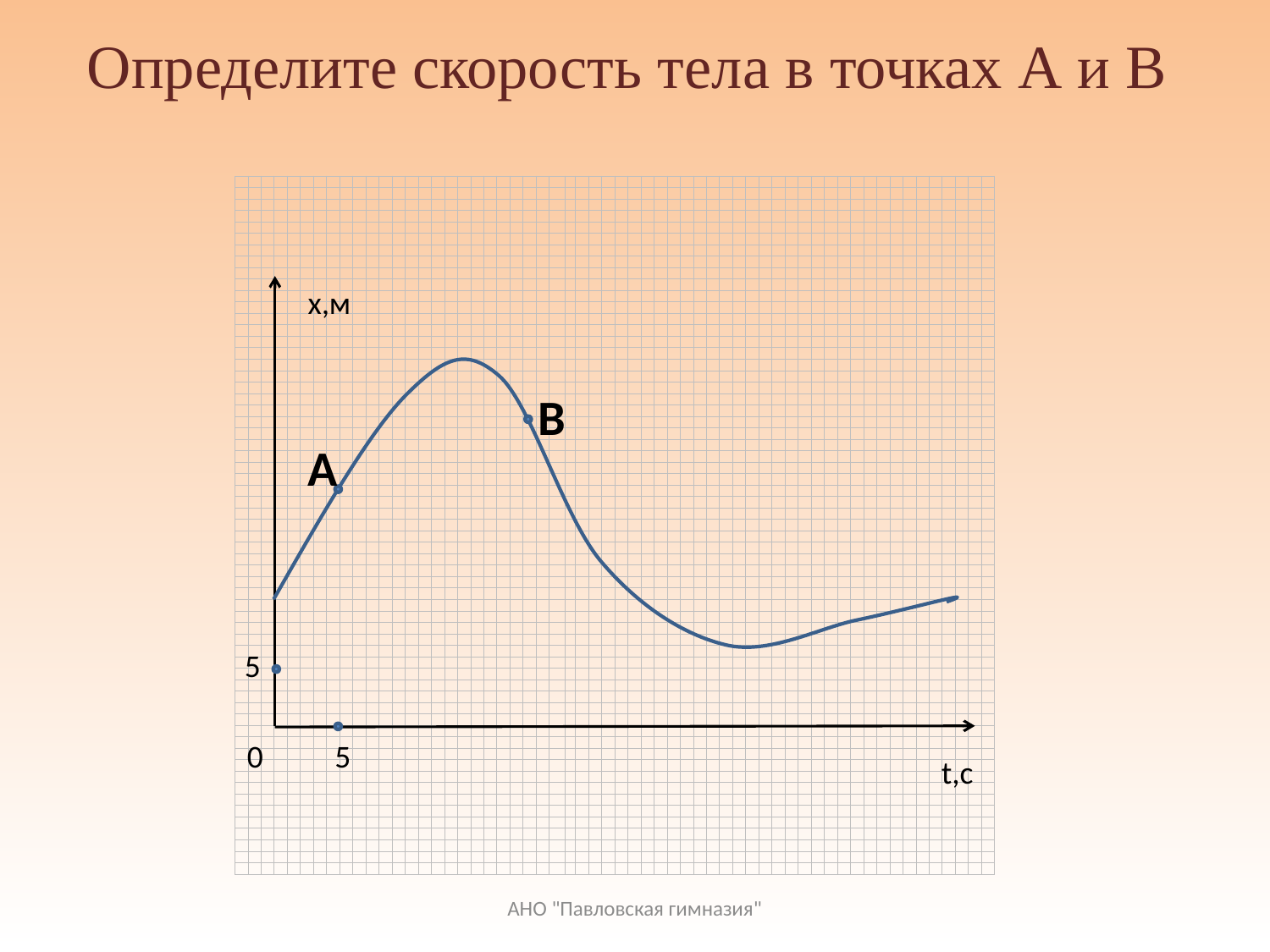

Определите скорость тела в точках А и В
|  |  |  |  |  |  |  |  |  |  |  |  |  |  |  |  |  |  |  |  |  |  |  |  |  |  |  |  |  |  |  |  |  |  |  |  |  |  |  |  |  |  |  |  |  |  |  |  |  |  |  |  |  |  |  |  |  |  |
| --- | --- | --- | --- | --- | --- | --- | --- | --- | --- | --- | --- | --- | --- | --- | --- | --- | --- | --- | --- | --- | --- | --- | --- | --- | --- | --- | --- | --- | --- | --- | --- | --- | --- | --- | --- | --- | --- | --- | --- | --- | --- | --- | --- | --- | --- | --- | --- | --- | --- | --- | --- | --- | --- | --- | --- | --- | --- |
|  |  |  |  |  |  |  |  |  |  |  |  |  |  |  |  |  |  |  |  |  |  |  |  |  |  |  |  |  |  |  |  |  |  |  |  |  |  |  |  |  |  |  |  |  |  |  |  |  |  |  |  |  |  |  |  |  |  |
|  |  |  |  |  |  |  |  |  |  |  |  |  |  |  |  |  |  |  |  |  |  |  |  |  |  |  |  |  |  |  |  |  |  |  |  |  |  |  |  |  |  |  |  |  |  |  |  |  |  |  |  |  |  |  |  |  |  |
|  |  |  |  |  |  |  |  |  |  |  |  |  |  |  |  |  |  |  |  |  |  |  |  |  |  |  |  |  |  |  |  |  |  |  |  |  |  |  |  |  |  |  |  |  |  |  |  |  |  |  |  |  |  |  |  |  |  |
|  |  |  |  |  |  |  |  |  |  |  |  |  |  |  |  |  |  |  |  |  |  |  |  |  |  |  |  |  |  |  |  |  |  |  |  |  |  |  |  |  |  |  |  |  |  |  |  |  |  |  |  |  |  |  |  |  |  |
|  |  |  |  |  |  |  |  |  |  |  |  |  |  |  |  |  |  |  |  |  |  |  |  |  |  |  |  |  |  |  |  |  |  |  |  |  |  |  |  |  |  |  |  |  |  |  |  |  |  |  |  |  |  |  |  |  |  |
|  |  |  |  |  |  |  |  |  |  |  |  |  |  |  |  |  |  |  |  |  |  |  |  |  |  |  |  |  |  |  |  |  |  |  |  |  |  |  |  |  |  |  |  |  |  |  |  |  |  |  |  |  |  |  |  |  |  |
|  |  |  |  |  |  |  |  |  |  |  |  |  |  |  |  |  |  |  |  |  |  |  |  |  |  |  |  |  |  |  |  |  |  |  |  |  |  |  |  |  |  |  |  |  |  |  |  |  |  |  |  |  |  |  |  |  |  |
|  |  |  |  |  |  |  |  |  |  |  |  |  |  |  |  |  |  |  |  |  |  |  |  |  |  |  |  |  |  |  |  |  |  |  |  |  |  |  |  |  |  |  |  |  |  |  |  |  |  |  |  |  |  |  |  |  |  |
|  |  |  |  |  |  |  |  |  |  |  |  |  |  |  |  |  |  |  |  |  |  |  |  |  |  |  |  |  |  |  |  |  |  |  |  |  |  |  |  |  |  |  |  |  |  |  |  |  |  |  |  |  |  |  |  |  |  |
|  |  |  |  |  |  |  |  |  |  |  |  |  |  |  |  |  |  |  |  |  |  |  |  |  |  |  |  |  |  |  |  |  |  |  |  |  |  |  |  |  |  |  |  |  |  |  |  |  |  |  |  |  |  |  |  |  |  |
|  |  |  |  |  |  |  |  |  |  |  |  |  |  |  |  |  |  |  |  |  |  |  |  |  |  |  |  |  |  |  |  |  |  |  |  |  |  |  |  |  |  |  |  |  |  |  |  |  |  |  |  |  |  |  |  |  |  |
|  |  |  |  |  |  |  |  |  |  |  |  |  |  |  |  |  |  |  |  |  |  |  |  |  |  |  |  |  |  |  |  |  |  |  |  |  |  |  |  |  |  |  |  |  |  |  |  |  |  |  |  |  |  |  |  |  |  |
|  |  |  |  |  |  |  |  |  |  |  |  |  |  |  |  |  |  |  |  |  |  |  |  |  |  |  |  |  |  |  |  |  |  |  |  |  |  |  |  |  |  |  |  |  |  |  |  |  |  |  |  |  |  |  |  |  |  |
|  |  |  |  |  |  |  |  |  |  |  |  |  |  |  |  |  |  |  |  |  |  |  |  |  |  |  |  |  |  |  |  |  |  |  |  |  |  |  |  |  |  |  |  |  |  |  |  |  |  |  |  |  |  |  |  |  |  |
|  |  |  |  |  |  |  |  |  |  |  |  |  |  |  |  |  |  |  |  |  |  |  |  |  |  |  |  |  |  |  |  |  |  |  |  |  |  |  |  |  |  |  |  |  |  |  |  |  |  |  |  |  |  |  |  |  |  |
|  |  |  |  |  |  |  |  |  |  |  |  |  |  |  |  |  |  |  |  |  |  |  |  |  |  |  |  |  |  |  |  |  |  |  |  |  |  |  |  |  |  |  |  |  |  |  |  |  |  |  |  |  |  |  |  |  |  |
|  |  |  |  |  |  |  |  |  |  |  |  |  |  |  |  |  |  |  |  |  |  |  |  |  |  |  |  |  |  |  |  |  |  |  |  |  |  |  |  |  |  |  |  |  |  |  |  |  |  |  |  |  |  |  |  |  |  |
|  |  |  |  |  |  |  |  |  |  |  |  |  |  |  |  |  |  |  |  |  |  |  |  |  |  |  |  |  |  |  |  |  |  |  |  |  |  |  |  |  |  |  |  |  |  |  |  |  |  |  |  |  |  |  |  |  |  |
|  |  |  |  |  |  |  |  |  |  |  |  |  |  |  |  |  |  |  |  |  |  |  |  |  |  |  |  |  |  |  |  |  |  |  |  |  |  |  |  |  |  |  |  |  |  |  |  |  |  |  |  |  |  |  |  |  |  |
|  |  |  |  |  |  |  |  |  |  |  |  |  |  |  |  |  |  |  |  |  |  |  |  |  |  |  |  |  |  |  |  |  |  |  |  |  |  |  |  |  |  |  |  |  |  |  |  |  |  |  |  |  |  |  |  |  |  |
|  |  |  |  |  |  |  |  |  |  |  |  |  |  |  |  |  |  |  |  |  |  |  |  |  |  |  |  |  |  |  |  |  |  |  |  |  |  |  |  |  |  |  |  |  |  |  |  |  |  |  |  |  |  |  |  |  |  |
|  |  |  |  |  |  |  |  |  |  |  |  |  |  |  |  |  |  |  |  |  |  |  |  |  |  |  |  |  |  |  |  |  |  |  |  |  |  |  |  |  |  |  |  |  |  |  |  |  |  |  |  |  |  |  |  |  |  |
|  |  |  |  |  |  |  |  |  |  |  |  |  |  |  |  |  |  |  |  |  |  |  |  |  |  |  |  |  |  |  |  |  |  |  |  |  |  |  |  |  |  |  |  |  |  |  |  |  |  |  |  |  |  |  |  |  |  |
|  |  |  |  |  |  |  |  |  |  |  |  |  |  |  |  |  |  |  |  |  |  |  |  |  |  |  |  |  |  |  |  |  |  |  |  |  |  |  |  |  |  |  |  |  |  |  |  |  |  |  |  |  |  |  |  |  |  |
|  |  |  |  |  |  |  |  |  |  |  |  |  |  |  |  |  |  |  |  |  |  |  |  |  |  |  |  |  |  |  |  |  |  |  |  |  |  |  |  |  |  |  |  |  |  |  |  |  |  |  |  |  |  |  |  |  |  |
|  |  |  |  |  |  |  |  |  |  |  |  |  |  |  |  |  |  |  |  |  |  |  |  |  |  |  |  |  |  |  |  |  |  |  |  |  |  |  |  |  |  |  |  |  |  |  |  |  |  |  |  |  |  |  |  |  |  |
|  |  |  |  |  |  |  |  |  |  |  |  |  |  |  |  |  |  |  |  |  |  |  |  |  |  |  |  |  |  |  |  |  |  |  |  |  |  |  |  |  |  |  |  |  |  |  |  |  |  |  |  |  |  |  |  |  |  |
|  |  |  |  |  |  |  |  |  |  |  |  |  |  |  |  |  |  |  |  |  |  |  |  |  |  |  |  |  |  |  |  |  |  |  |  |  |  |  |  |  |  |  |  |  |  |  |  |  |  |  |  |  |  |  |  |  |  |
|  |  |  |  |  |  |  |  |  |  |  |  |  |  |  |  |  |  |  |  |  |  |  |  |  |  |  |  |  |  |  |  |  |  |  |  |  |  |  |  |  |  |  |  |  |  |  |  |  |  |  |  |  |  |  |  |  |  |
|  |  |  |  |  |  |  |  |  |  |  |  |  |  |  |  |  |  |  |  |  |  |  |  |  |  |  |  |  |  |  |  |  |  |  |  |  |  |  |  |  |  |  |  |  |  |  |  |  |  |  |  |  |  |  |  |  |  |
|  |  |  |  |  |  |  |  |  |  |  |  |  |  |  |  |  |  |  |  |  |  |  |  |  |  |  |  |  |  |  |  |  |  |  |  |  |  |  |  |  |  |  |  |  |  |  |  |  |  |  |  |  |  |  |  |  |  |
|  |  |  |  |  |  |  |  |  |  |  |  |  |  |  |  |  |  |  |  |  |  |  |  |  |  |  |  |  |  |  |  |  |  |  |  |  |  |  |  |  |  |  |  |  |  |  |  |  |  |  |  |  |  |  |  |  |  |
|  |  |  |  |  |  |  |  |  |  |  |  |  |  |  |  |  |  |  |  |  |  |  |  |  |  |  |  |  |  |  |  |  |  |  |  |  |  |  |  |  |  |  |  |  |  |  |  |  |  |  |  |  |  |  |  |  |  |
|  |  |  |  |  |  |  |  |  |  |  |  |  |  |  |  |  |  |  |  |  |  |  |  |  |  |  |  |  |  |  |  |  |  |  |  |  |  |  |  |  |  |  |  |  |  |  |  |  |  |  |  |  |  |  |  |  |  |
|  |  |  |  |  |  |  |  |  |  |  |  |  |  |  |  |  |  |  |  |  |  |  |  |  |  |  |  |  |  |  |  |  |  |  |  |  |  |  |  |  |  |  |  |  |  |  |  |  |  |  |  |  |  |  |  |  |  |
|  |  |  |  |  |  |  |  |  |  |  |  |  |  |  |  |  |  |  |  |  |  |  |  |  |  |  |  |  |  |  |  |  |  |  |  |  |  |  |  |  |  |  |  |  |  |  |  |  |  |  |  |  |  |  |  |  |  |
|  |  |  |  |  |  |  |  |  |  |  |  |  |  |  |  |  |  |  |  |  |  |  |  |  |  |  |  |  |  |  |  |  |  |  |  |  |  |  |  |  |  |  |  |  |  |  |  |  |  |  |  |  |  |  |  |  |  |
|  |  |  |  |  |  |  |  |  |  |  |  |  |  |  |  |  |  |  |  |  |  |  |  |  |  |  |  |  |  |  |  |  |  |  |  |  |  |  |  |  |  |  |  |  |  |  |  |  |  |  |  |  |  |  |  |  |  |
|  |  |  |  |  |  |  |  |  |  |  |  |  |  |  |  |  |  |  |  |  |  |  |  |  |  |  |  |  |  |  |  |  |  |  |  |  |  |  |  |  |  |  |  |  |  |  |  |  |  |  |  |  |  |  |  |  |  |
|  |  |  |  |  |  |  |  |  |  |  |  |  |  |  |  |  |  |  |  |  |  |  |  |  |  |  |  |  |  |  |  |  |  |  |  |  |  |  |  |  |  |  |  |  |  |  |  |  |  |  |  |  |  |  |  |  |  |
|  |  |  |  |  |  |  |  |  |  |  |  |  |  |  |  |  |  |  |  |  |  |  |  |  |  |  |  |  |  |  |  |  |  |  |  |  |  |  |  |  |  |  |  |  |  |  |  |  |  |  |  |  |  |  |  |  |  |
|  |  |  |  |  |  |  |  |  |  |  |  |  |  |  |  |  |  |  |  |  |  |  |  |  |  |  |  |  |  |  |  |  |  |  |  |  |  |  |  |  |  |  |  |  |  |  |  |  |  |  |  |  |  |  |  |  |  |
|  |  |  |  |  |  |  |  |  |  |  |  |  |  |  |  |  |  |  |  |  |  |  |  |  |  |  |  |  |  |  |  |  |  |  |  |  |  |  |  |  |  |  |  |  |  |  |  |  |  |  |  |  |  |  |  |  |  |
|  |  |  |  |  |  |  |  |  |  |  |  |  |  |  |  |  |  |  |  |  |  |  |  |  |  |  |  |  |  |  |  |  |  |  |  |  |  |  |  |  |  |  |  |  |  |  |  |  |  |  |  |  |  |  |  |  |  |
|  |  |  |  |  |  |  |  |  |  |  |  |  |  |  |  |  |  |  |  |  |  |  |  |  |  |  |  |  |  |  |  |  |  |  |  |  |  |  |  |  |  |  |  |  |  |  |  |  |  |  |  |  |  |  |  |  |  |
|  |  |  |  |  |  |  |  |  |  |  |  |  |  |  |  |  |  |  |  |  |  |  |  |  |  |  |  |  |  |  |  |  |  |  |  |  |  |  |  |  |  |  |  |  |  |  |  |  |  |  |  |  |  |  |  |  |  |
|  |  |  |  |  |  |  |  |  |  |  |  |  |  |  |  |  |  |  |  |  |  |  |  |  |  |  |  |  |  |  |  |  |  |  |  |  |  |  |  |  |  |  |  |  |  |  |  |  |  |  |  |  |  |  |  |  |  |
|  |  |  |  |  |  |  |  |  |  |  |  |  |  |  |  |  |  |  |  |  |  |  |  |  |  |  |  |  |  |  |  |  |  |  |  |  |  |  |  |  |  |  |  |  |  |  |  |  |  |  |  |  |  |  |  |  |  |
|  |  |  |  |  |  |  |  |  |  |  |  |  |  |  |  |  |  |  |  |  |  |  |  |  |  |  |  |  |  |  |  |  |  |  |  |  |  |  |  |  |  |  |  |  |  |  |  |  |  |  |  |  |  |  |  |  |  |
|  |  |  |  |  |  |  |  |  |  |  |  |  |  |  |  |  |  |  |  |  |  |  |  |  |  |  |  |  |  |  |  |  |  |  |  |  |  |  |  |  |  |  |  |  |  |  |  |  |  |  |  |  |  |  |  |  |  |
|  |  |  |  |  |  |  |  |  |  |  |  |  |  |  |  |  |  |  |  |  |  |  |  |  |  |  |  |  |  |  |  |  |  |  |  |  |  |  |  |  |  |  |  |  |  |  |  |  |  |  |  |  |  |  |  |  |  |
|  |  |  |  |  |  |  |  |  |  |  |  |  |  |  |  |  |  |  |  |  |  |  |  |  |  |  |  |  |  |  |  |  |  |  |  |  |  |  |  |  |  |  |  |  |  |  |  |  |  |  |  |  |  |  |  |  |  |
|  |  |  |  |  |  |  |  |  |  |  |  |  |  |  |  |  |  |  |  |  |  |  |  |  |  |  |  |  |  |  |  |  |  |  |  |  |  |  |  |  |  |  |  |  |  |  |  |  |  |  |  |  |  |  |  |  |  |
|  |  |  |  |  |  |  |  |  |  |  |  |  |  |  |  |  |  |  |  |  |  |  |  |  |  |  |  |  |  |  |  |  |  |  |  |  |  |  |  |  |  |  |  |  |  |  |  |  |  |  |  |  |  |  |  |  |  |
|  |  |  |  |  |  |  |  |  |  |  |  |  |  |  |  |  |  |  |  |  |  |  |  |  |  |  |  |  |  |  |  |  |  |  |  |  |  |  |  |  |  |  |  |  |  |  |  |  |  |  |  |  |  |  |  |  |  |
|  |  |  |  |  |  |  |  |  |  |  |  |  |  |  |  |  |  |  |  |  |  |  |  |  |  |  |  |  |  |  |  |  |  |  |  |  |  |  |  |  |  |  |  |  |  |  |  |  |  |  |  |  |  |  |  |  |  |
|  |  |  |  |  |  |  |  |  |  |  |  |  |  |  |  |  |  |  |  |  |  |  |  |  |  |  |  |  |  |  |  |  |  |  |  |  |  |  |  |  |  |  |  |  |  |  |  |  |  |  |  |  |  |  |  |  |  |
|  |  |  |  |  |  |  |  |  |  |  |  |  |  |  |  |  |  |  |  |  |  |  |  |  |  |  |  |  |  |  |  |  |  |  |  |  |  |  |  |  |  |  |  |  |  |  |  |  |  |  |  |  |  |  |  |  |  |
|  |  |  |  |  |  |  |  |  |  |  |  |  |  |  |  |  |  |  |  |  |  |  |  |  |  |  |  |  |  |  |  |  |  |  |  |  |  |  |  |  |  |  |  |  |  |  |  |  |  |  |  |  |  |  |  |  |  |
|  |  |  |  |  |  |  |  |  |  |  |  |  |  |  |  |  |  |  |  |  |  |  |  |  |  |  |  |  |  |  |  |  |  |  |  |  |  |  |  |  |  |  |  |  |  |  |  |  |  |  |  |  |  |  |  |  |  |
x,м

В

А

5

0
5
t,c
АНО "Павловская гимназия"